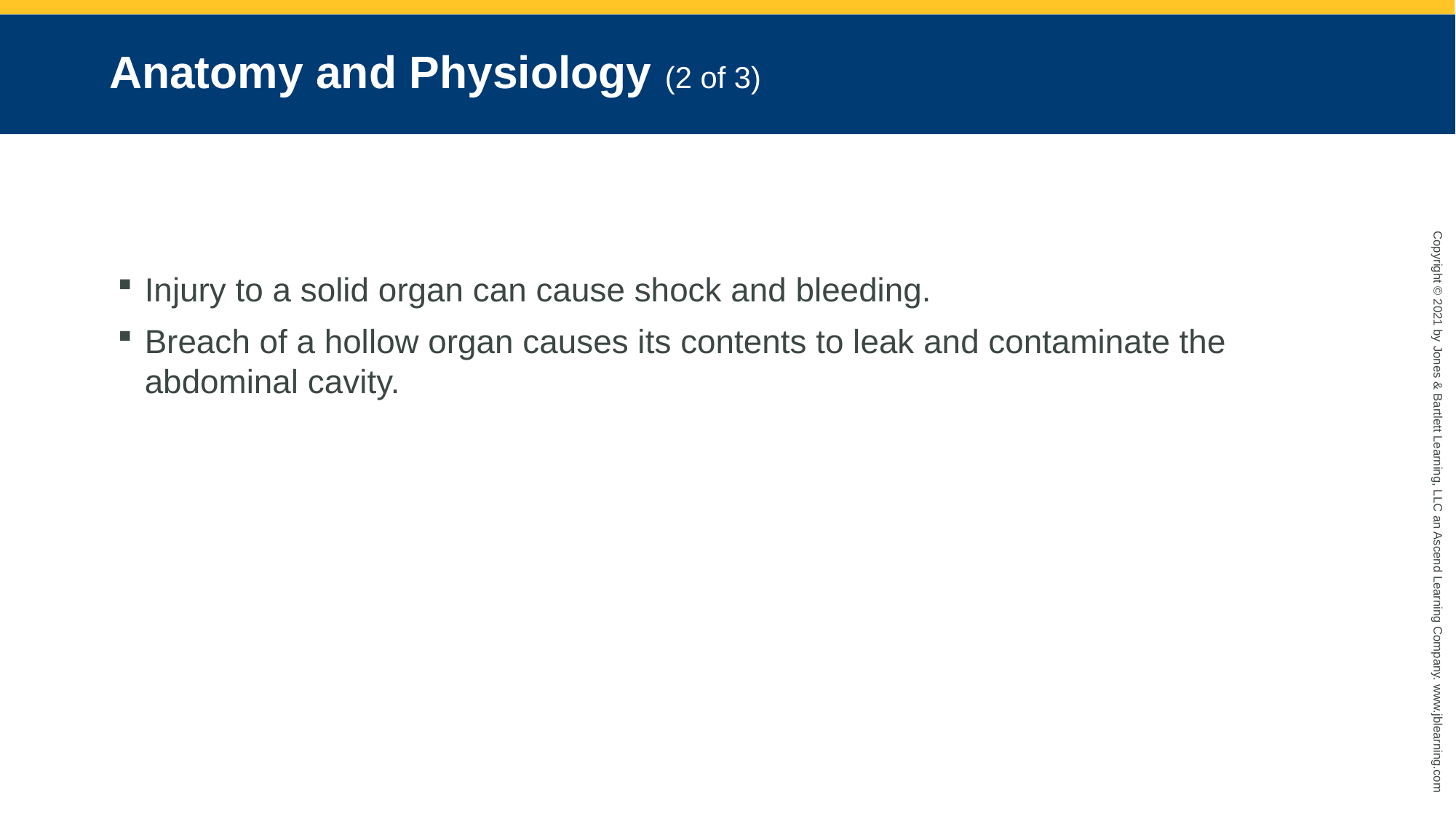

# Anatomy and Physiology (2 of 3)
Injury to a solid organ can cause shock and bleeding.
Breach of a hollow organ causes its contents to leak and contaminate the abdominal cavity.